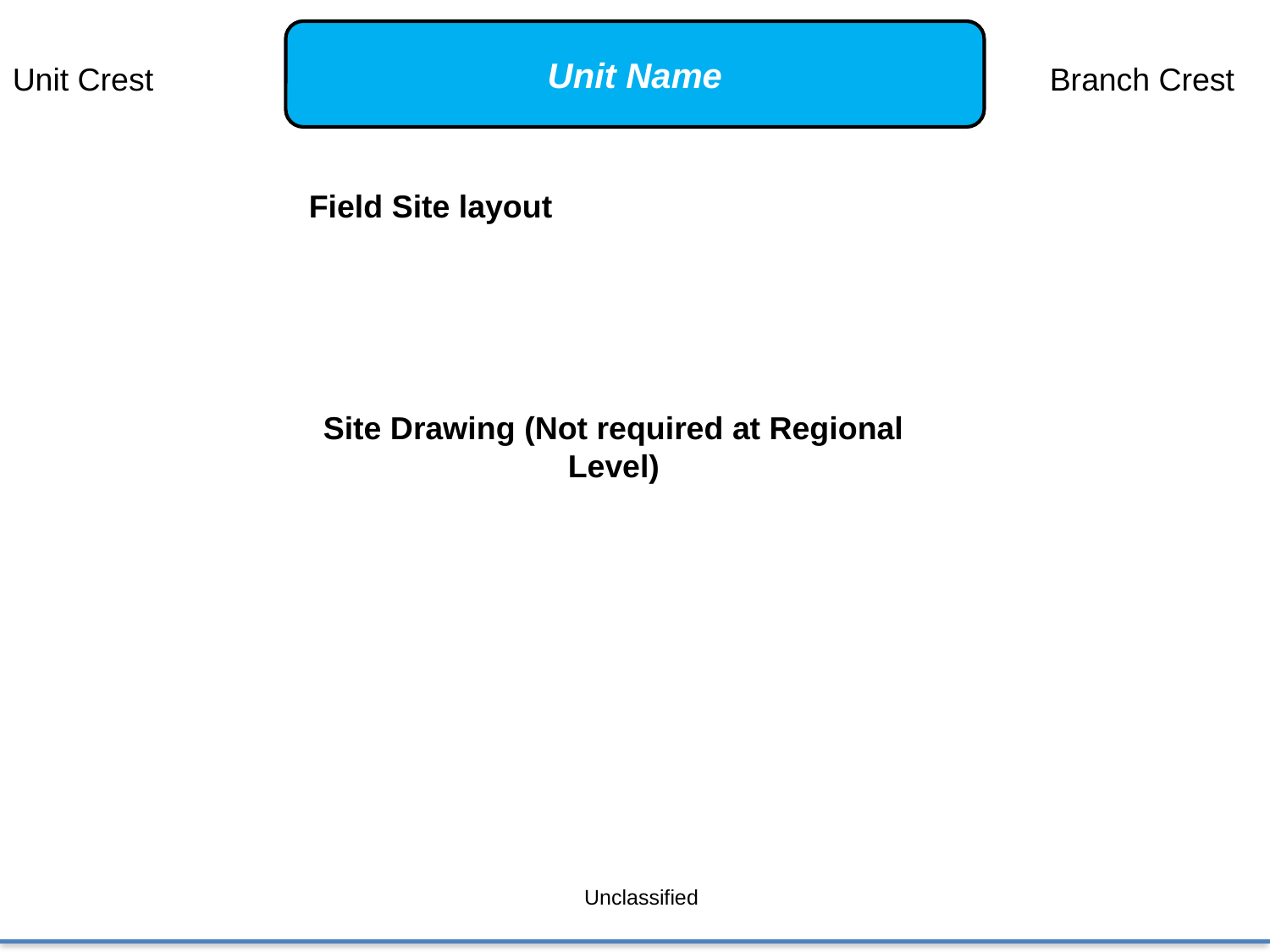

Unit Name
Unit Crest
Branch Crest
Field Site layout

Site Drawing (Not required at Regional Level)

Unclassified